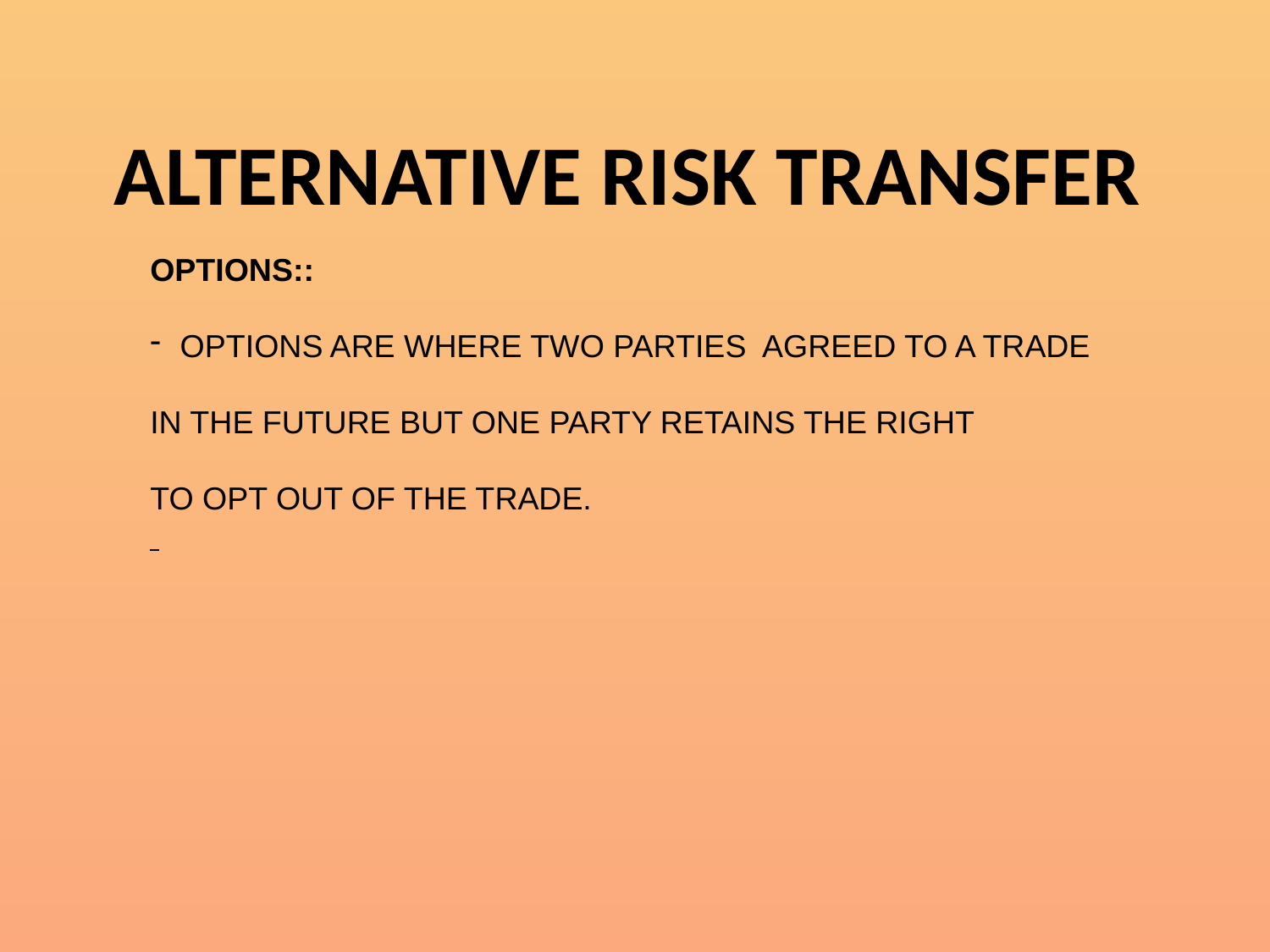

ALTERNATIVE RISK TRANSFER

OPTIONS::

OPTIONS ARE WHERE TWO PARTIES  AGREED TO A TRADE

IN THE FUTURE BUT ONE PARTY RETAINS THE RIGHT

TO OPT OUT OF THE TRADE.